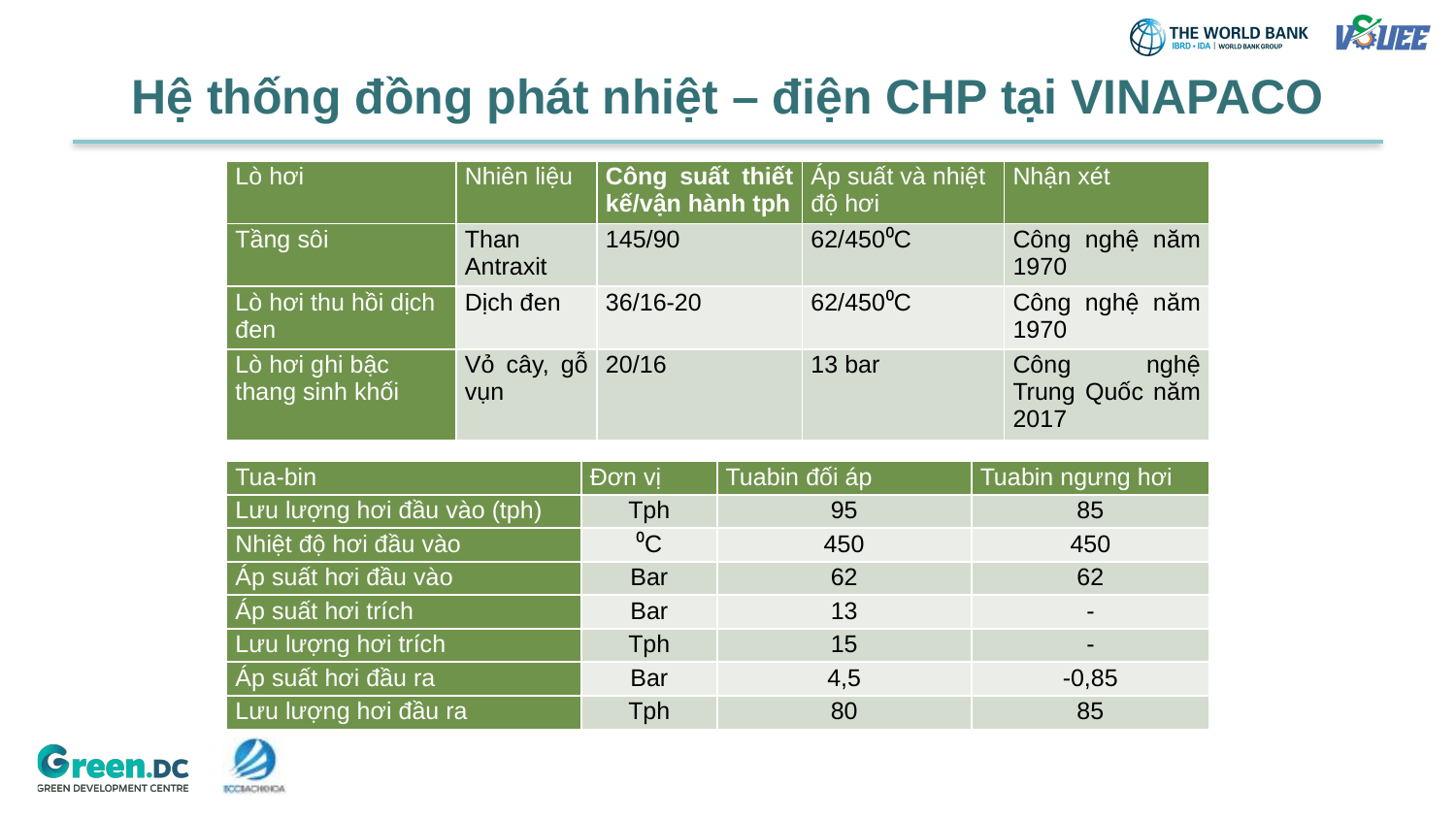

# Hệ thống đồng phát nhiệt – điện CHP tại VINAPACO
| Lò hơi | Nhiên liệu | Công suất thiết kế/vận hành tph | Áp suất và nhiệt độ hơi | Nhận xét |
| --- | --- | --- | --- | --- |
| Tầng sôi | Than Antraxit | 145/90 | 62/450⁰C | Công nghệ năm 1970 |
| Lò hơi thu hồi dịch đen | Dịch đen | 36/16-20 | 62/450⁰C | Công nghệ năm 1970 |
| Lò hơi ghi bậc thang sinh khối | Vỏ cây, gỗ vụn | 20/16 | 13 bar | Công nghệ Trung Quốc năm 2017 |
| Tua-bin | Đơn vị | Tuabin đối áp | Tuabin ngưng hơi |
| --- | --- | --- | --- |
| Lưu lượng hơi đầu vào (tph) | Tph | 95 | 85 |
| Nhiệt độ hơi đầu vào | ⁰C | 450 | 450 |
| Áp suất hơi đầu vào | Bar | 62 | 62 |
| Áp suất hơi trích | Bar | 13 | - |
| Lưu lượng hơi trích | Tph | 15 | - |
| Áp suất hơi đầu ra | Bar | 4,5 | -0,85 |
| Lưu lượng hơi đầu ra | Tph | 80 | 85 |